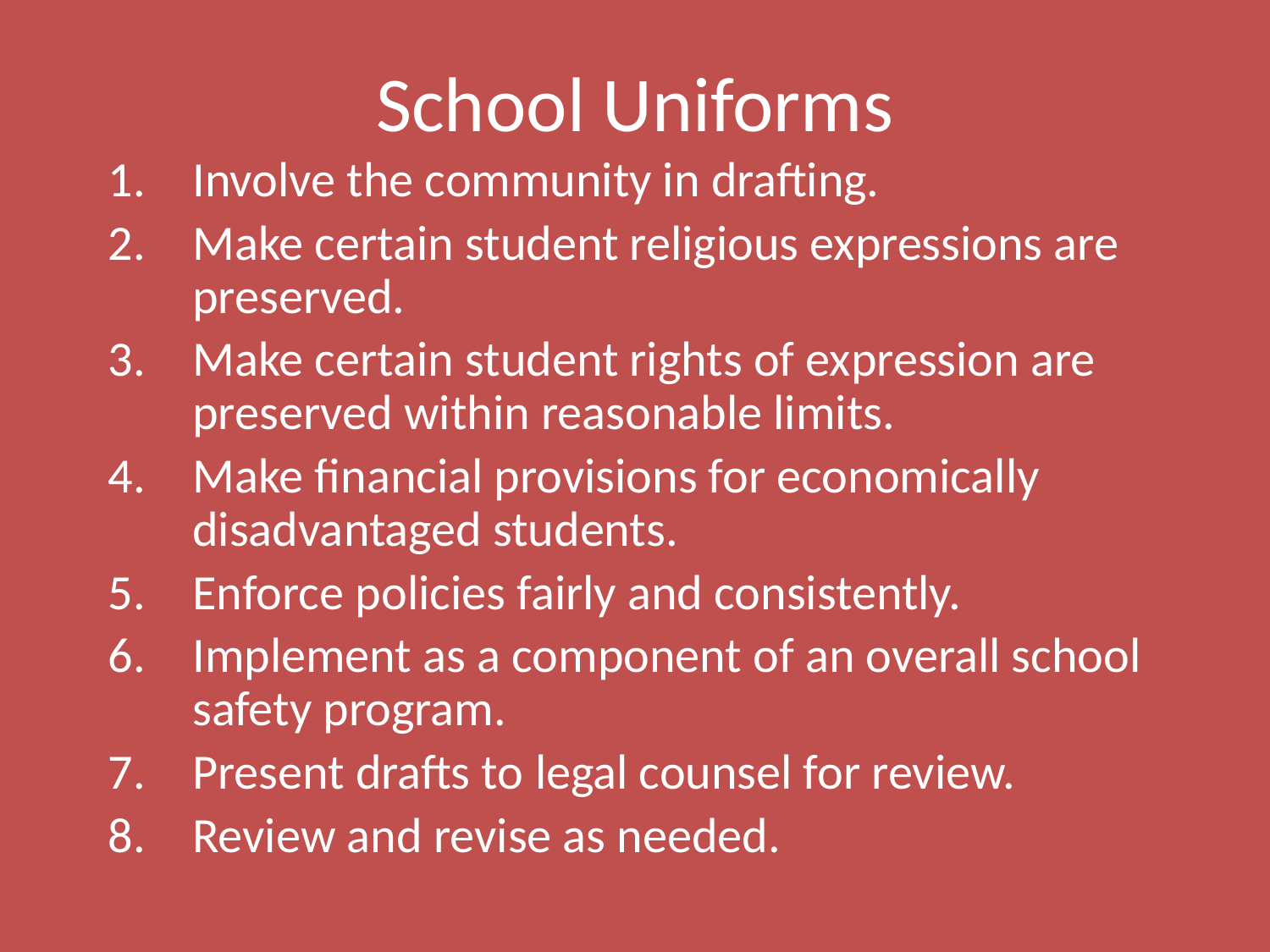

# School Uniforms
Involve the community in drafting.
Make certain student religious expressions are preserved.
Make certain student rights of expression are preserved within reasonable limits.
Make financial provisions for economically disadvantaged students.
Enforce policies fairly and consistently.
Implement as a component of an overall school safety program.
Present drafts to legal counsel for review.
Review and revise as needed.